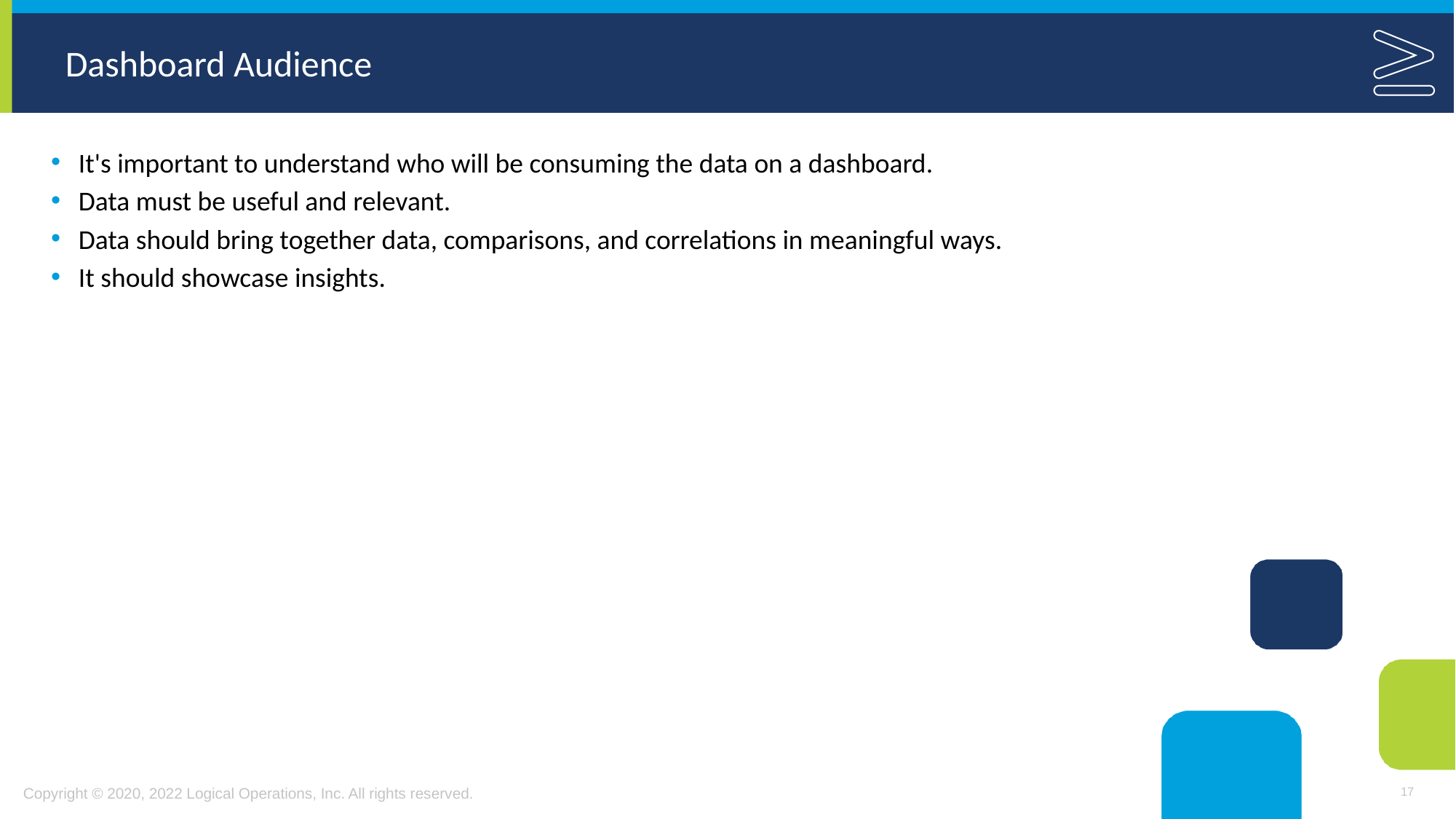

# Dashboard Audience
It's important to understand who will be consuming the data on a dashboard.
Data must be useful and relevant.
Data should bring together data, comparisons, and correlations in meaningful ways.
It should showcase insights.
17